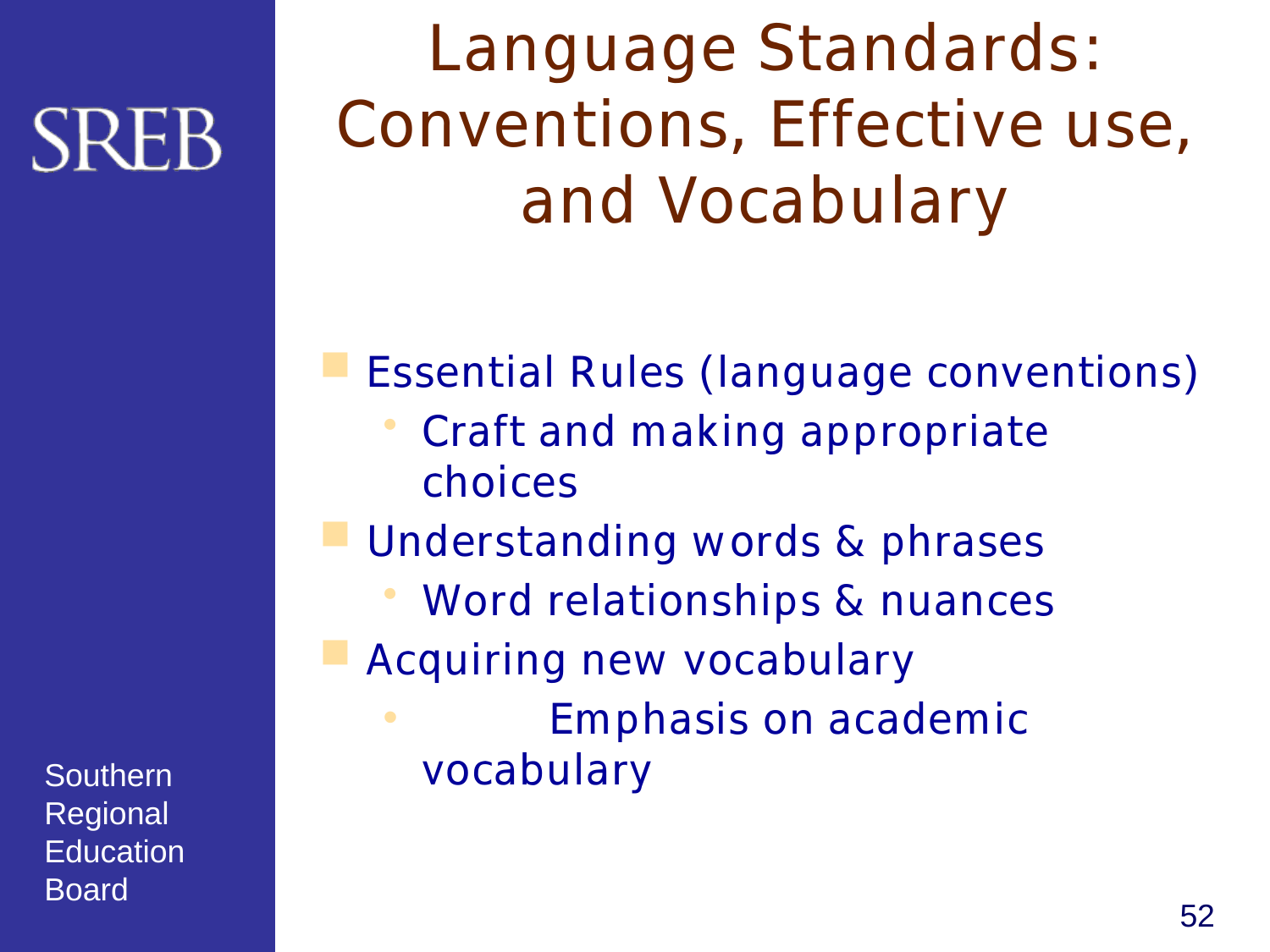

# Language Standards: Conventions, Effective use, and Vocabulary
Essential Rules (language conventions)
Craft and making appropriate choices
Understanding words & phrases
Word relationships & nuances
Acquiring new vocabulary
	Emphasis on academic vocabulary
52